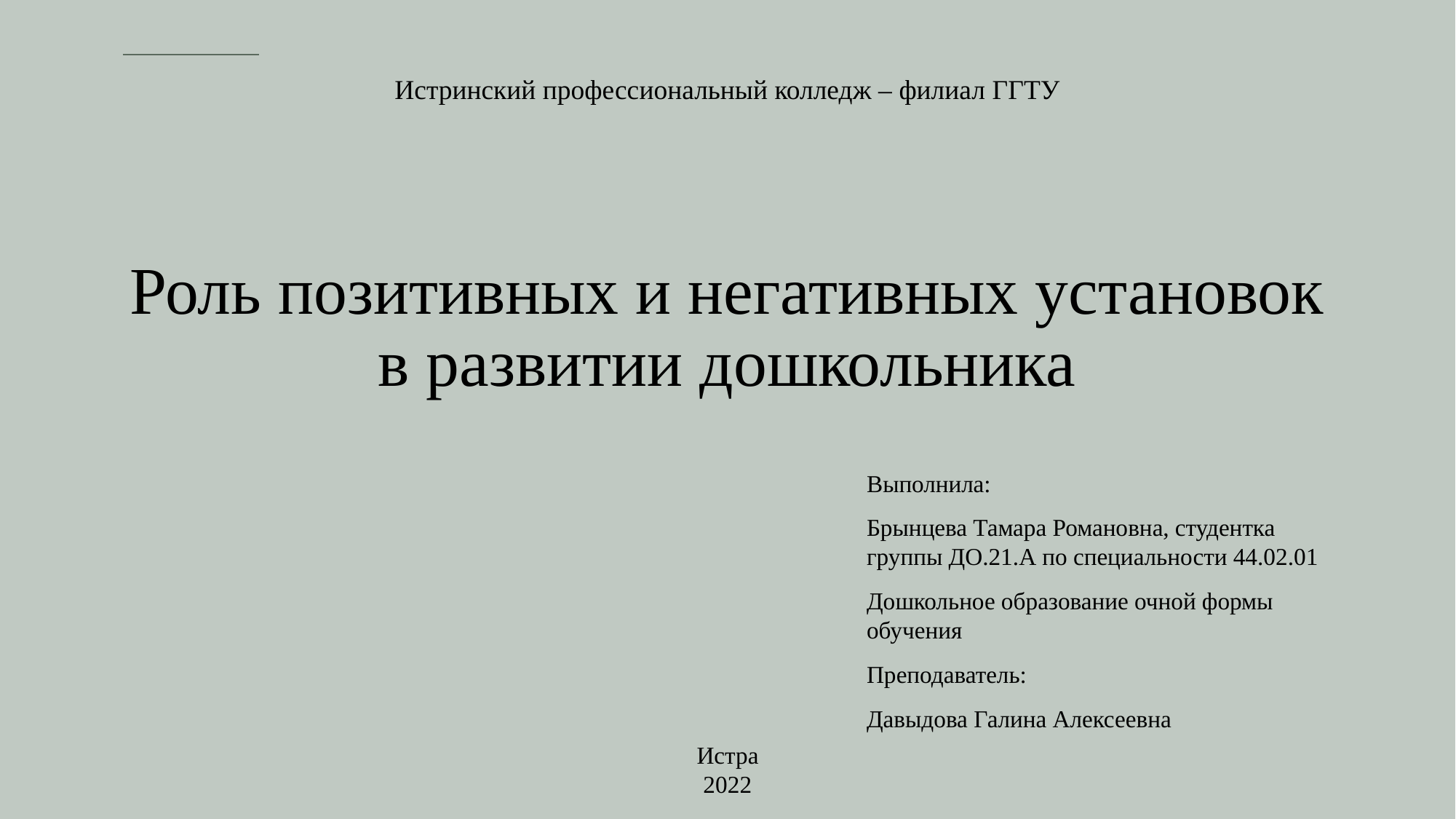

Истринский профессиональный колледж – филиал ГГТУ
# Роль позитивных и негативных установок в развитии дошкольника
Выполнила:
Брынцева Тамара Романовна, студентка группы ДО.21.А по специальности 44.02.01
Дошкольное образование очной формы обучения
Преподаватель:
Давыдова Галина Алексеевна
Истра
2022